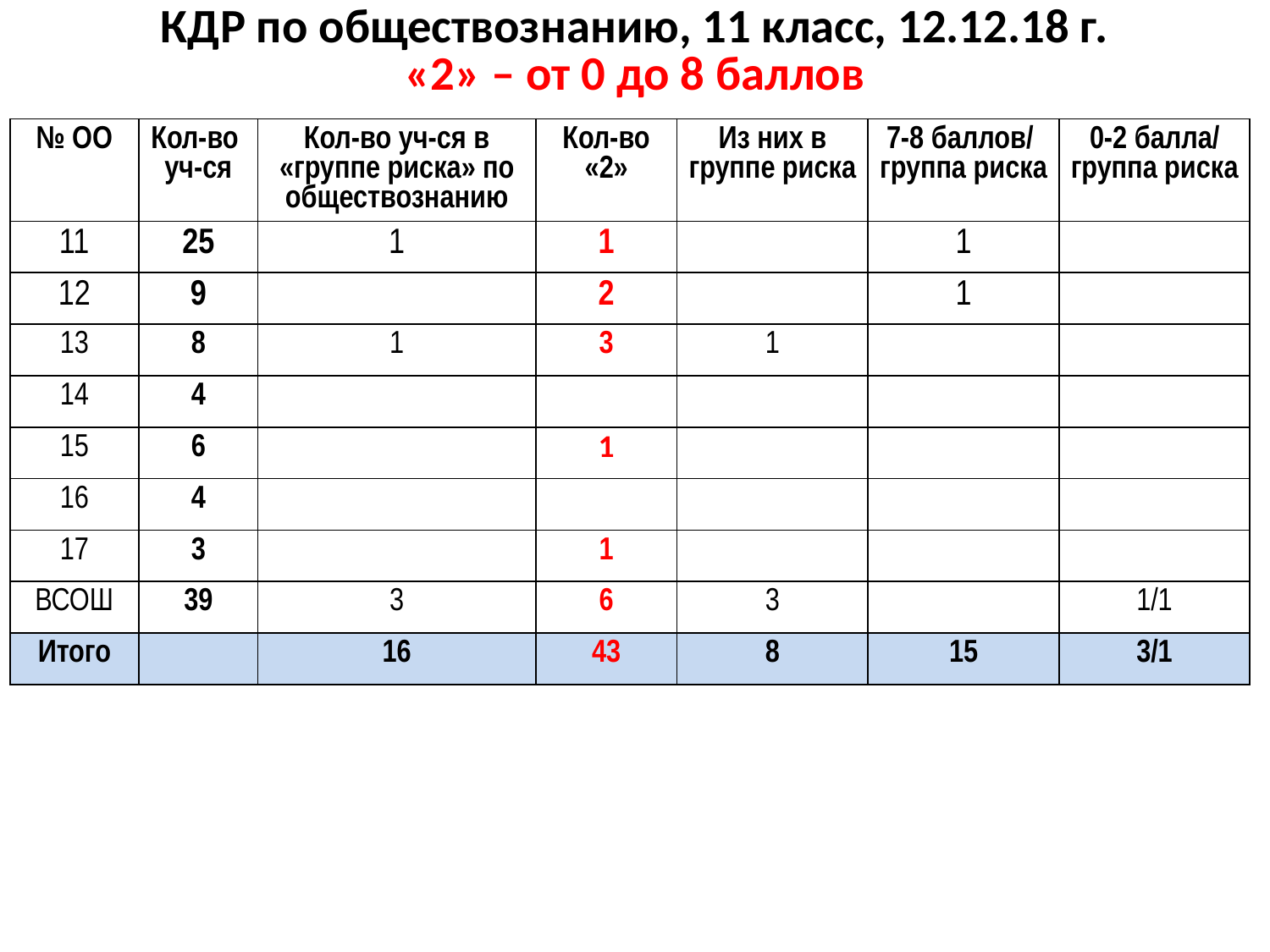

# КДР по обществознанию, 11 класс, 12.12.18 г. «2» – от 0 до 8 баллов
| № ОО | Кол-во уч-ся | Кол-во уч-ся в «группе риска» по обществознанию | Кол-во «2» | Из них в группе риска | 7-8 баллов/ группа риска | 0-2 балла/ группа риска |
| --- | --- | --- | --- | --- | --- | --- |
| 11 | 25 | 1 | 1 |  | 1 |  |
| 12 | 9 |  | 2 |  | 1 |  |
| 13 | 8 | 1 | 3 | 1 |  |  |
| 14 | 4 |  |  |  |  |  |
| 15 | 6 |  | 1 |  |  |  |
| 16 | 4 |  |  |  |  |  |
| 17 | 3 |  | 1 |  |  |  |
| ВСОШ | 39 | 3 | 6 | 3 |  | 1/1 |
| Итого |  | 16 | 43 | 8 | 15 | 3/1 |